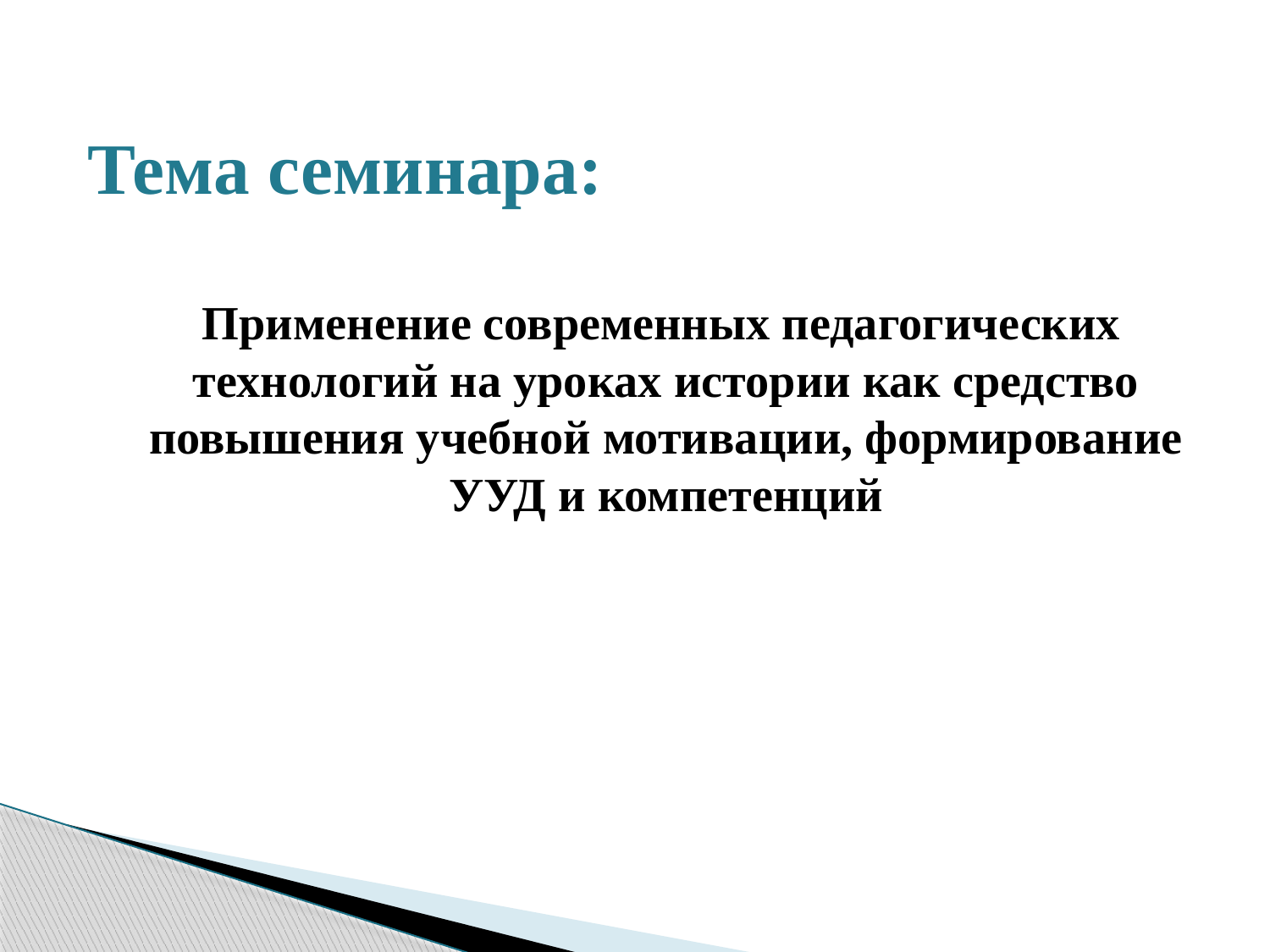

# Тема семинара:
  Применение современных педагогических технологий на уроках истории как средство повышения учебной мотивации, формирование УУД и компетенций